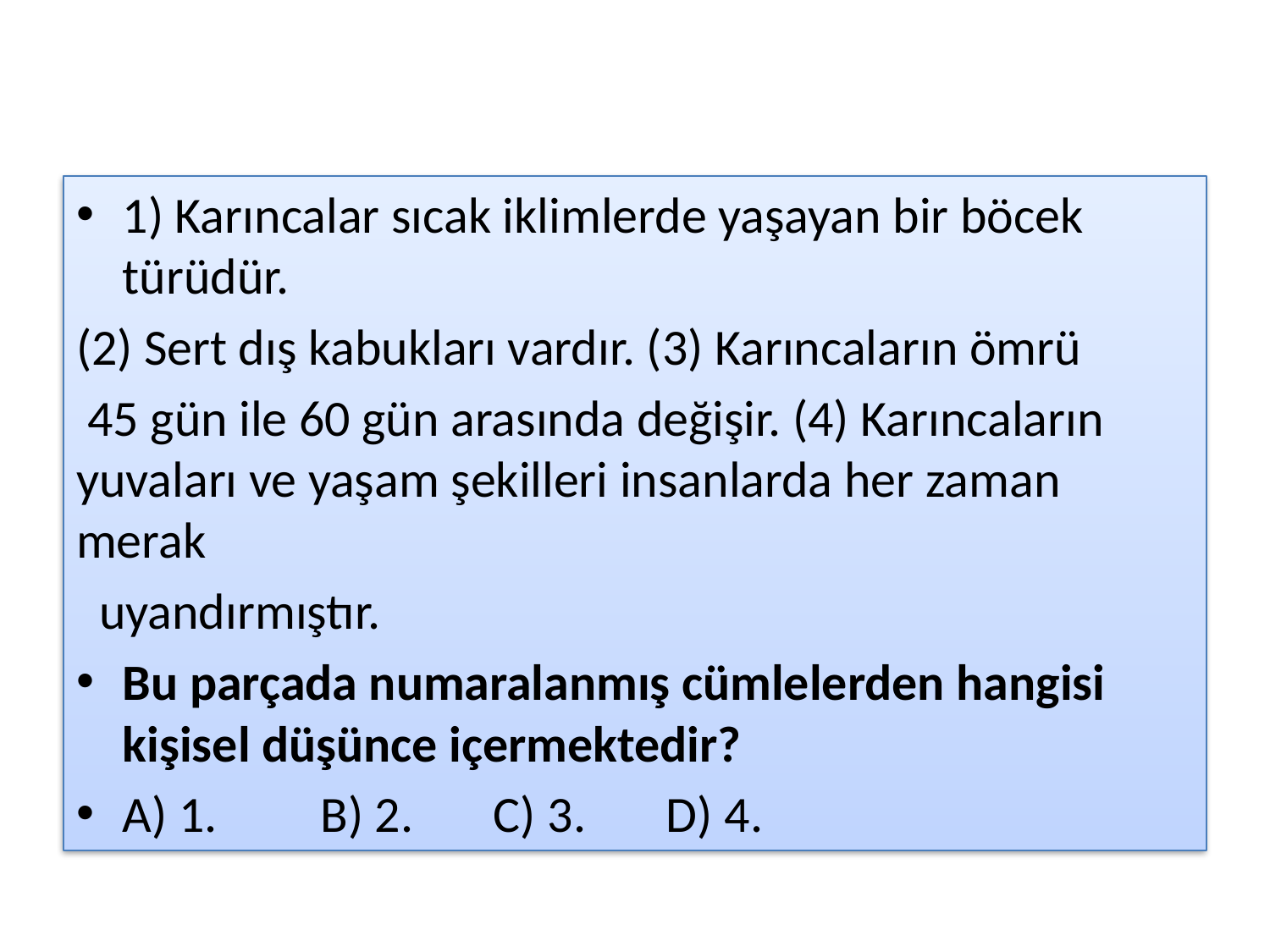

#
1) Karıncalar sıcak iklimlerde yaşayan bir böcek türüdür.
(2) Sert dış kabukları vardır. (3) Karıncaların ömrü
 45 gün ile 60 gün arasında değişir. (4) Karıncaların yuvaları ve yaşam şekilleri insanlarda her zaman merak
  uyandırmıştır.
Bu parçada numaralanmış cümlelerden hangisi kişisel düşünce içermektedir?
A) 1.         B) 2.       C) 3.       D) 4.